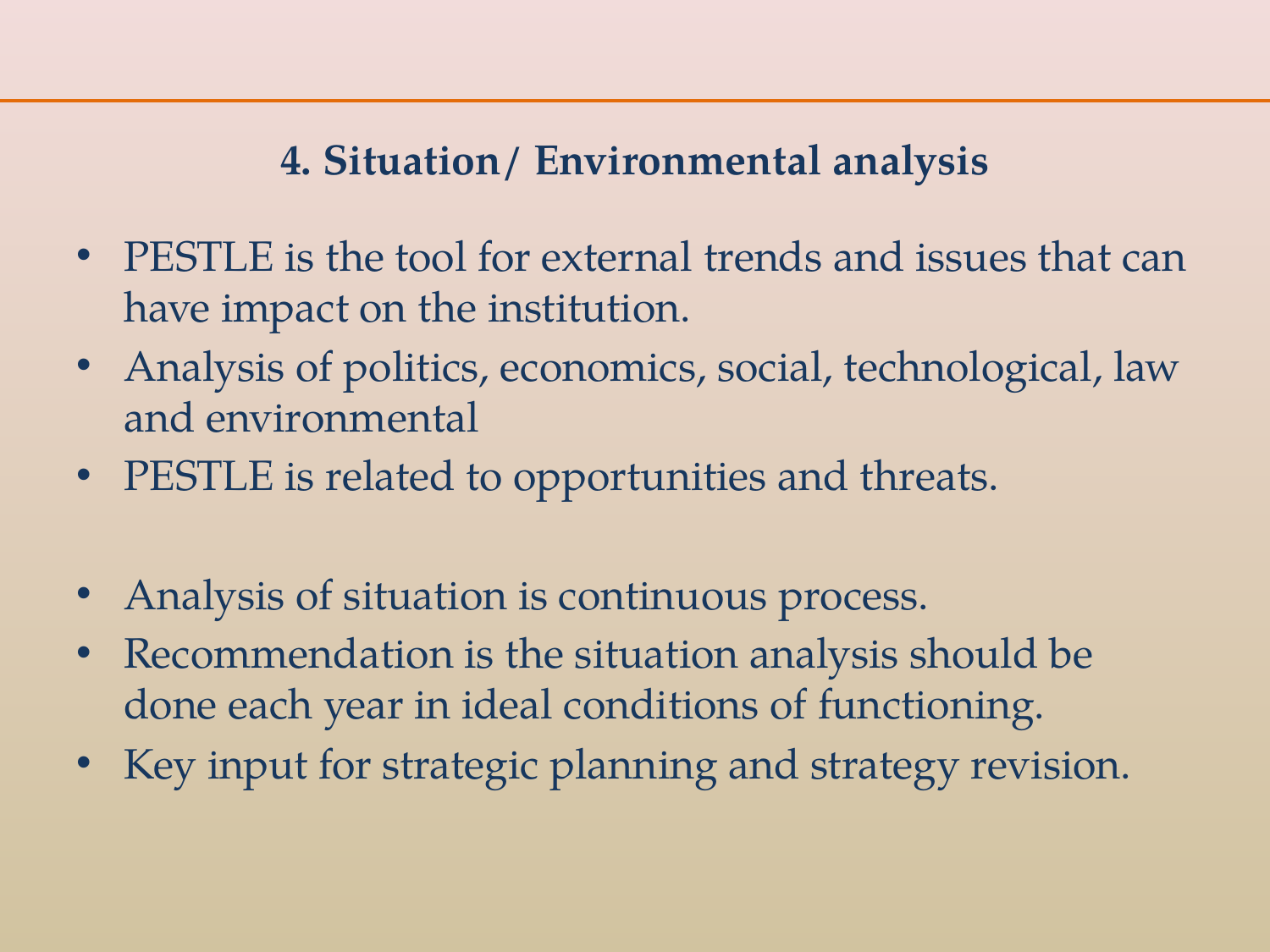

# 4. Situation/ Environmental analysis
PESTLE is the tool for external trends and issues that can have impact on the institution.
Analysis of politics, economics, social, technological, law and environmental
PESTLE is related to opportunities and threats.

Analysis of situation is continuous process.
Recommendation is the situation analysis should be done each year in ideal conditions of functioning.
Key input for strategic planning and strategy revision.